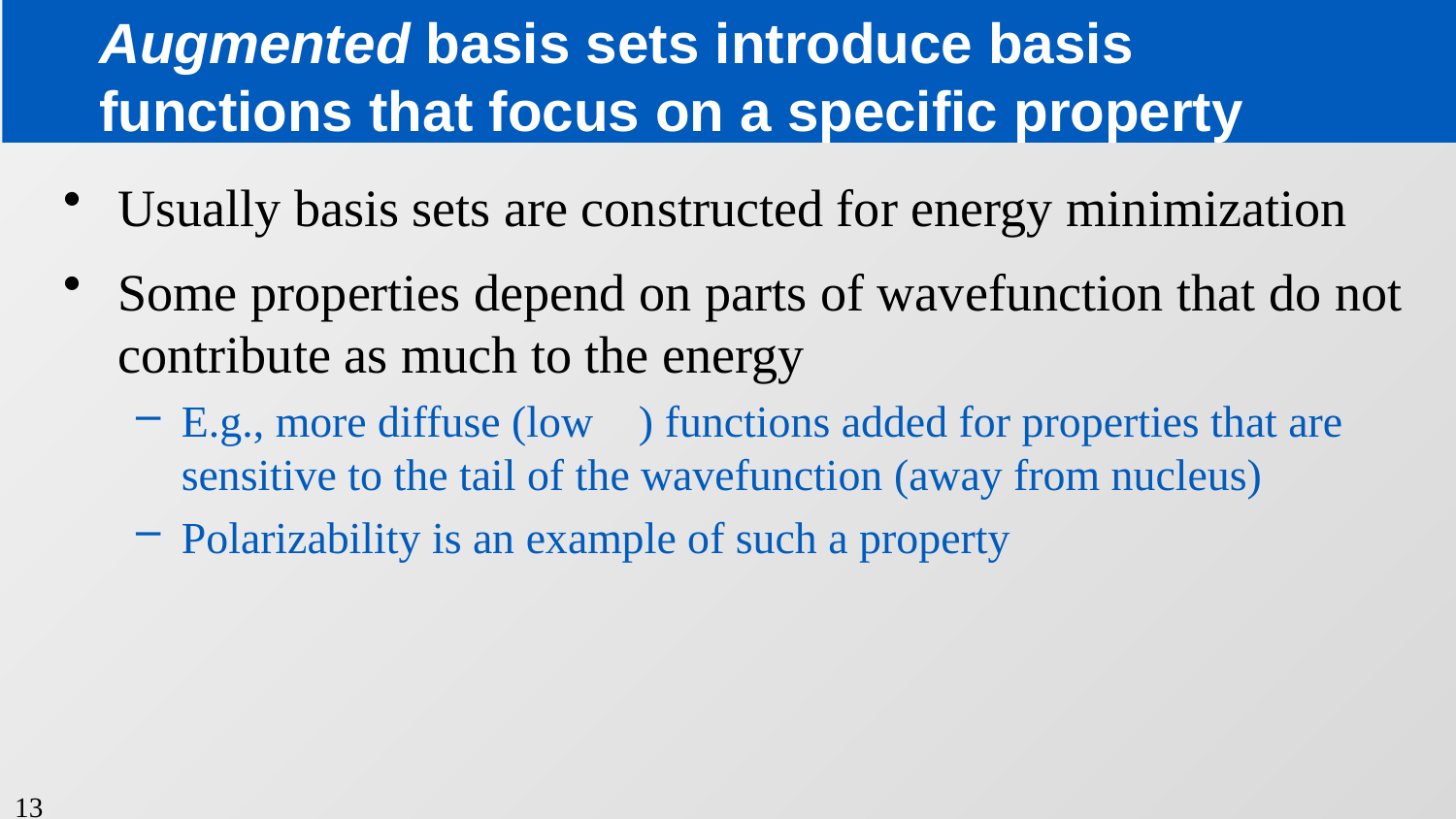

# Augmented basis sets introduce basis functions that focus on a specific property
Usually basis sets are constructed for energy minimization
Some properties depend on parts of wavefunction that do not contribute as much to the energy
E.g., more diffuse (low 𝜁) functions added for properties that are sensitive to the tail of the wavefunction (away from nucleus)
Polarizability is an example of such a property
13